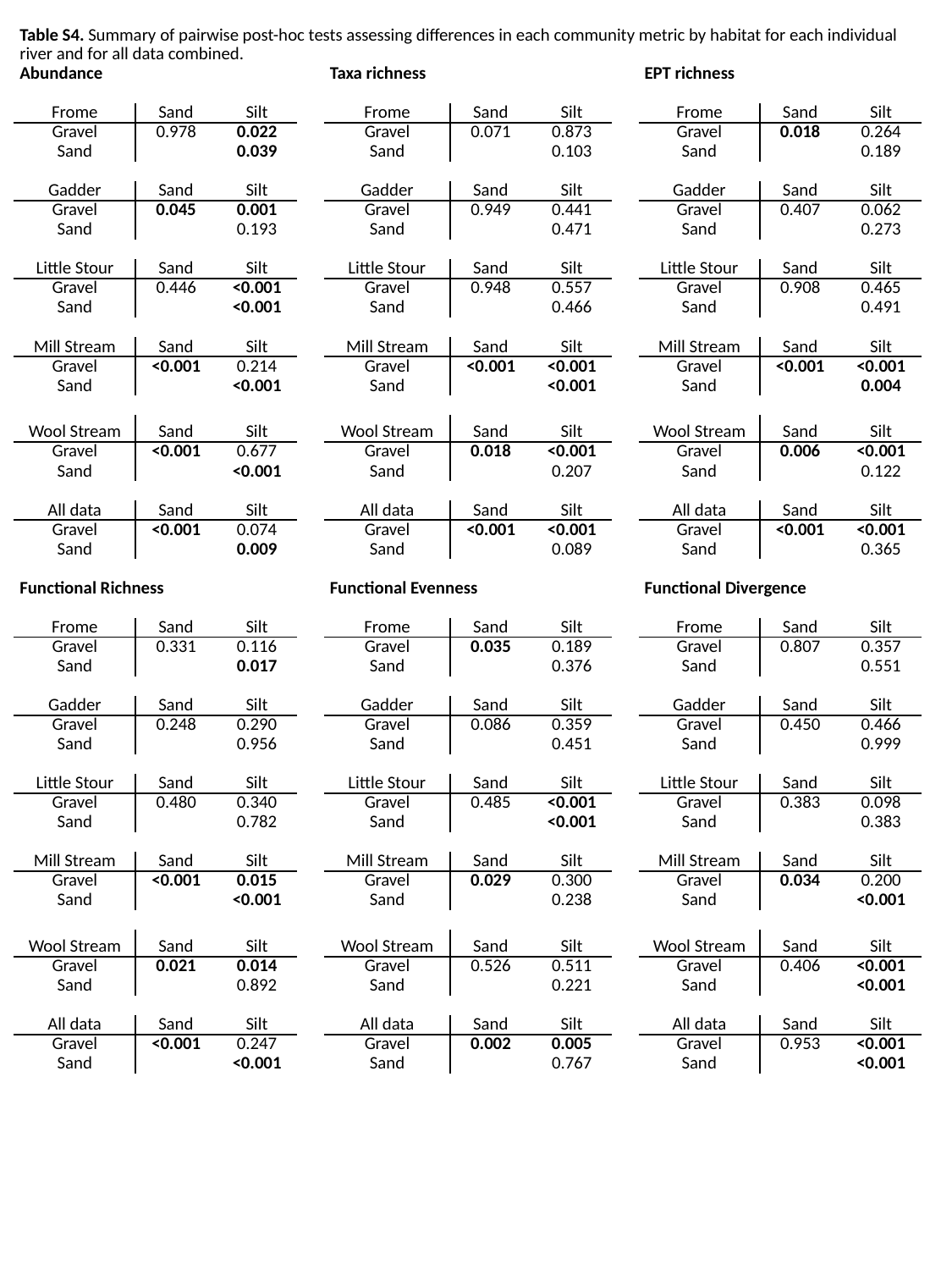

| Table S4. Summary of pairwise post-hoc tests assessing differences in each community metric by habitat for each individual river and for all data combined. |  |  |  |  |  |  |  |  |  |  |  |
| --- | --- | --- | --- | --- | --- | --- | --- | --- | --- | --- | --- |
| Abundance |  |  |  | Taxa richness |  |  |  | EPT richness |  |  |  |
|  |  |  |  |  |  |  |  |  |  |  |  |
| Frome | Sand | Silt |  | Frome | Sand | Silt |  | Frome | Sand | Silt |  |
| Gravel | 0.978 | 0.022 |  | Gravel | 0.071 | 0.873 |  | Gravel | 0.018 | 0.264 |  |
| Sand |  | 0.039 |  | Sand |  | 0.103 |  | Sand |  | 0.189 |  |
|  |  |  |  |  |  |  |  |  |  |  |  |
| Gadder | Sand | Silt |  | Gadder | Sand | Silt |  | Gadder | Sand | Silt |  |
| Gravel | 0.045 | 0.001 |  | Gravel | 0.949 | 0.441 |  | Gravel | 0.407 | 0.062 |  |
| Sand |  | 0.193 |  | Sand |  | 0.471 |  | Sand |  | 0.273 |  |
|  |  |  |  |  |  |  |  |  |  |  |  |
| Little Stour | Sand | Silt |  | Little Stour | Sand | Silt |  | Little Stour | Sand | Silt |  |
| Gravel | 0.446 | <0.001 |  | Gravel | 0.948 | 0.557 |  | Gravel | 0.908 | 0.465 |  |
| Sand |  | <0.001 |  | Sand |  | 0.466 |  | Sand |  | 0.491 |  |
|  |  |  |  |  |  |  |  |  |  |  |  |
| Mill Stream | Sand | Silt |  | Mill Stream | Sand | Silt |  | Mill Stream | Sand | Silt |  |
| Gravel | <0.001 | 0.214 |  | Gravel | <0.001 | <0.001 |  | Gravel | <0.001 | <0.001 |  |
| Sand |  | <0.001 |  | Sand |  | <0.001 |  | Sand |  | 0.004 |  |
|  |  |  |  |  |  |  |  |  |  |  |  |
| Wool Stream | Sand | Silt |  | Wool Stream | Sand | Silt |  | Wool Stream | Sand | Silt |  |
| Gravel | <0.001 | 0.677 |  | Gravel | 0.018 | <0.001 |  | Gravel | 0.006 | <0.001 |  |
| Sand |  | <0.001 |  | Sand |  | 0.207 |  | Sand |  | 0.122 |  |
|  |  |  |  |  |  |  |  |  |  |  |  |
| All data | Sand | Silt |  | All data | Sand | Silt |  | All data | Sand | Silt |  |
| Gravel | <0.001 | 0.074 |  | Gravel | <0.001 | <0.001 |  | Gravel | <0.001 | <0.001 |  |
| Sand |  | 0.009 |  | Sand |  | 0.089 |  | Sand |  | 0.365 |  |
|  |  |  |  |  |  |  |  |  |  |  |  |
| Functional Richness |  |  |  | Functional Evenness |  |  |  | Functional Divergence |  |  |  |
|  |  |  |  |  |  |  |  |  |  |  |  |
| Frome | Sand | Silt |  | Frome | Sand | Silt |  | Frome | Sand | Silt |  |
| Gravel | 0.331 | 0.116 |  | Gravel | 0.035 | 0.189 |  | Gravel | 0.807 | 0.357 |  |
| Sand |  | 0.017 |  | Sand |  | 0.376 |  | Sand |  | 0.551 |  |
|  |  |  |  |  |  |  |  |  |  |  |  |
| Gadder | Sand | Silt |  | Gadder | Sand | Silt |  | Gadder | Sand | Silt |  |
| Gravel | 0.248 | 0.290 |  | Gravel | 0.086 | 0.359 |  | Gravel | 0.450 | 0.466 |  |
| Sand |  | 0.956 |  | Sand |  | 0.451 |  | Sand |  | 0.999 |  |
|  |  |  |  |  |  |  |  |  |  |  |  |
| Little Stour | Sand | Silt |  | Little Stour | Sand | Silt |  | Little Stour | Sand | Silt |  |
| Gravel | 0.480 | 0.340 |  | Gravel | 0.485 | <0.001 |  | Gravel | 0.383 | 0.098 |  |
| Sand |  | 0.782 |  | Sand |  | <0.001 |  | Sand |  | 0.383 |  |
|  |  |  |  |  |  |  |  |  |  |  |  |
| Mill Stream | Sand | Silt |  | Mill Stream | Sand | Silt |  | Mill Stream | Sand | Silt |  |
| Gravel | <0.001 | 0.015 |  | Gravel | 0.029 | 0.300 |  | Gravel | 0.034 | 0.200 |  |
| Sand |  | <0.001 |  | Sand |  | 0.238 |  | Sand |  | <0.001 |  |
|  |  |  |  |  |  |  |  |  |  |  |  |
| Wool Stream | Sand | Silt |  | Wool Stream | Sand | Silt |  | Wool Stream | Sand | Silt |  |
| Gravel | 0.021 | 0.014 |  | Gravel | 0.526 | 0.511 |  | Gravel | 0.406 | <0.001 |  |
| Sand |  | 0.892 |  | Sand |  | 0.221 |  | Sand |  | <0.001 |  |
|  |  |  |  |  |  |  |  |  |  |  |  |
| All data | Sand | Silt |  | All data | Sand | Silt |  | All data | Sand | Silt |  |
| Gravel | <0.001 | 0.247 |  | Gravel | 0.002 | 0.005 |  | Gravel | 0.953 | <0.001 |  |
| Sand |  | <0.001 |  | Sand |  | 0.767 |  | Sand |  | <0.001 |  |